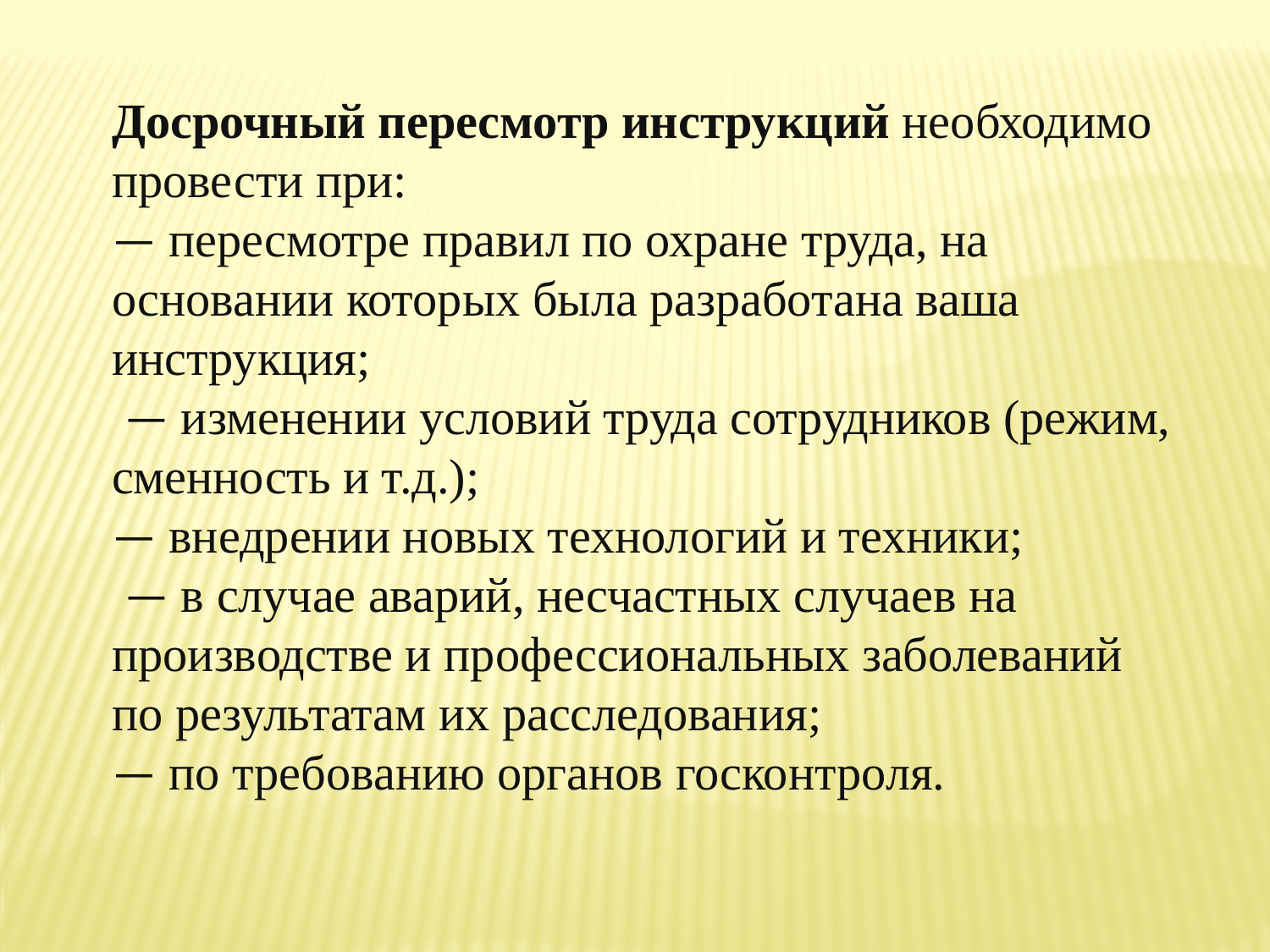

Досрочный пересмотр инструкций необходимо провести при:
— пересмотре правил по охране труда, на основании которых была разработана ваша инструкция;
 — изменении условий труда сотрудников (режим, сменность и т.д.);
— внедрении новых технологий и техники;
 — в случае аварий, несчастных случаев на производстве и профессиональных заболеваний по результатам их расследования;
— по требованию органов госконтроля.